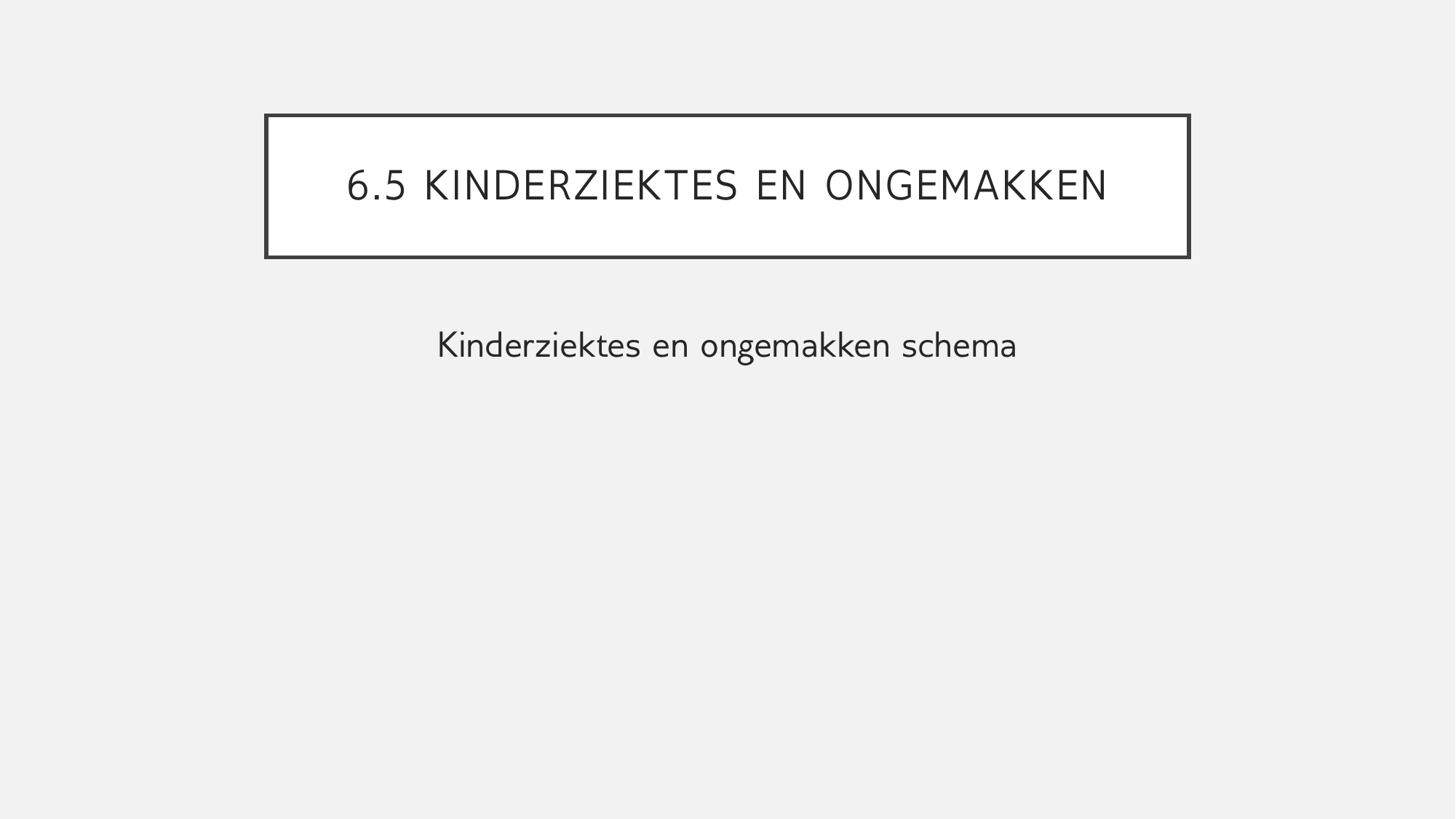

# 6.5 Kinderziektes en ongemakken
Kinderziektes en ongemakken schema